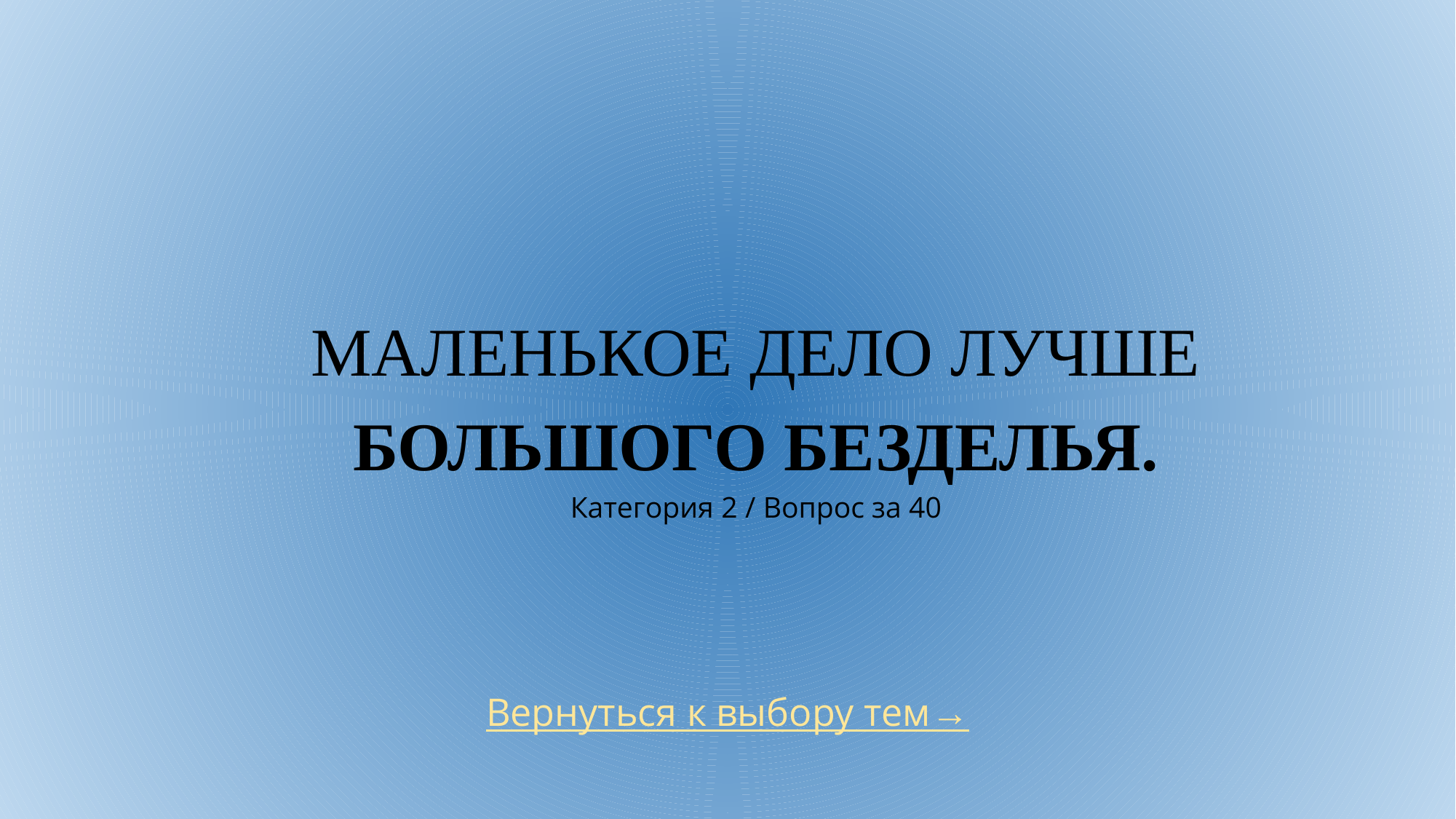

# Маленькое дело лучше большого безделья. Категория 2 / Вопрос за 40
Вернуться к выбору тем→